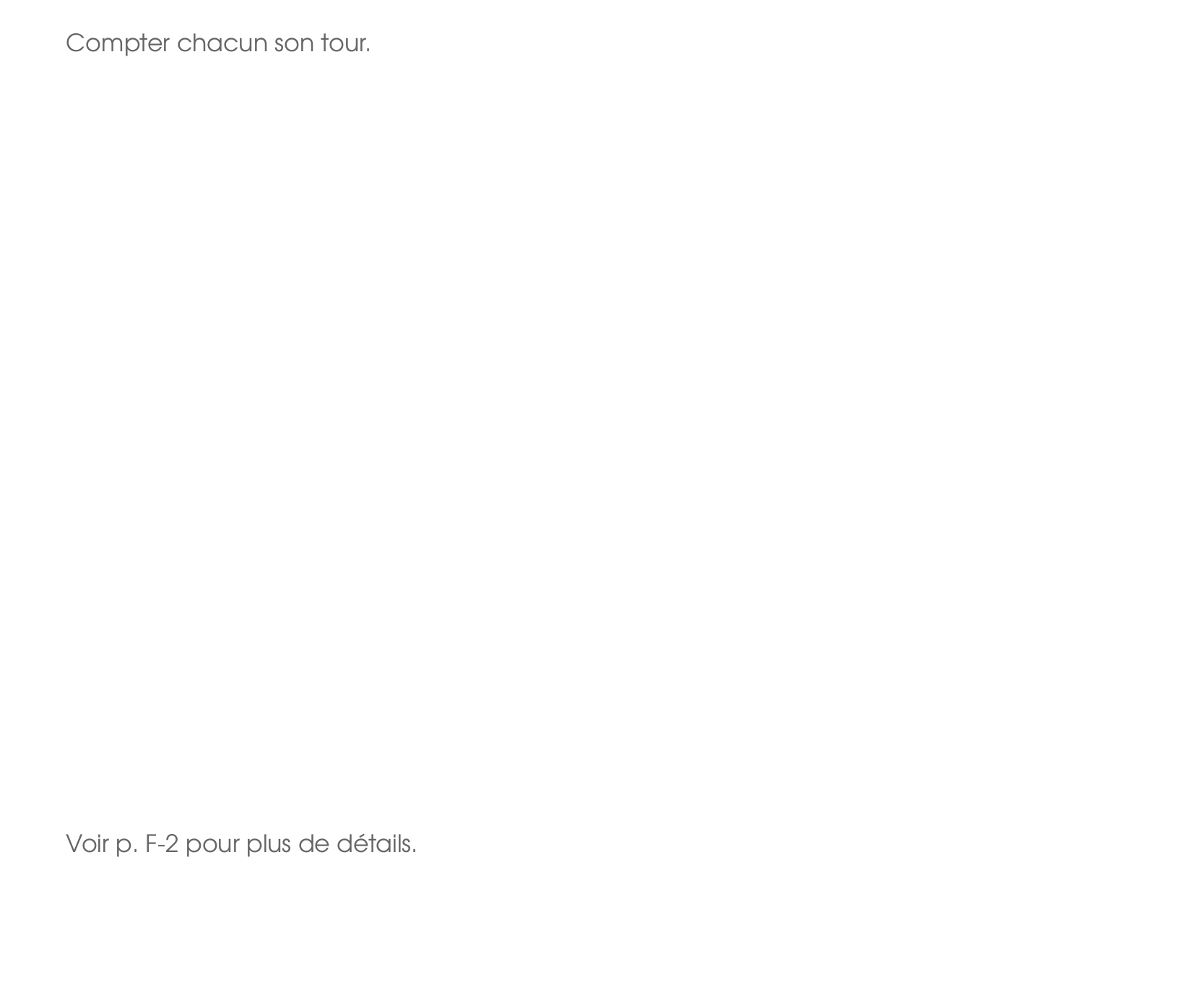

Compter chacun son tour.
Voir p. F-2 pour plus de détails.